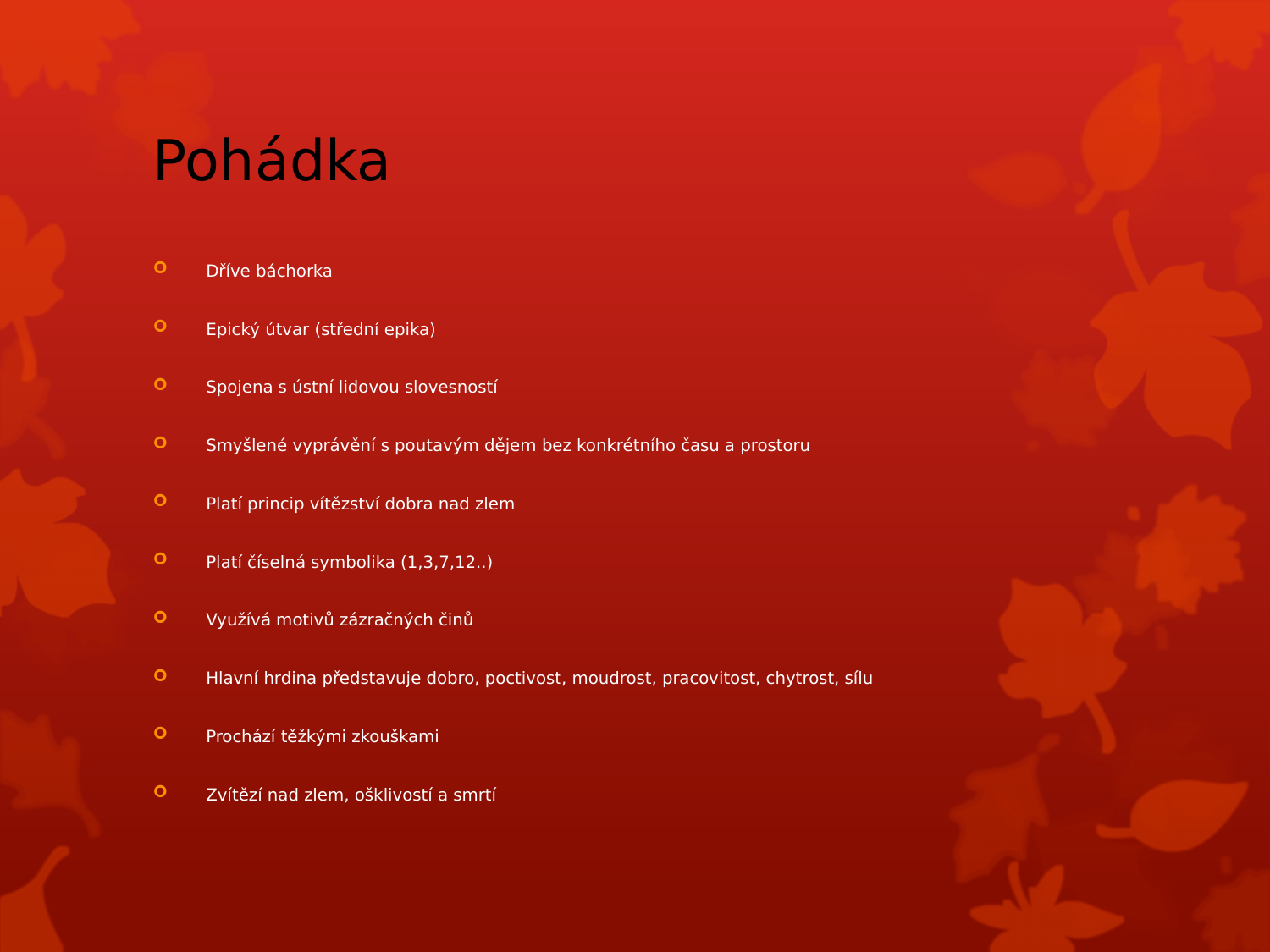

# Pohádka
Dříve báchorka

Epický útvar (střední epika)

Spojena s ústní lidovou slovesností

Smyšlené vyprávění s poutavým dějem bez konkrétního času a prostoru

Platí princip vítězství dobra nad zlem

Platí číselná symbolika (1,3,7,12..)

Využívá motivů zázračných činů

Hlavní hrdina představuje dobro, poctivost, moudrost, pracovitost, chytrost, sílu

Prochází těžkými zkouškami

Zvítězí nad zlem, ošklivostí a smrtí